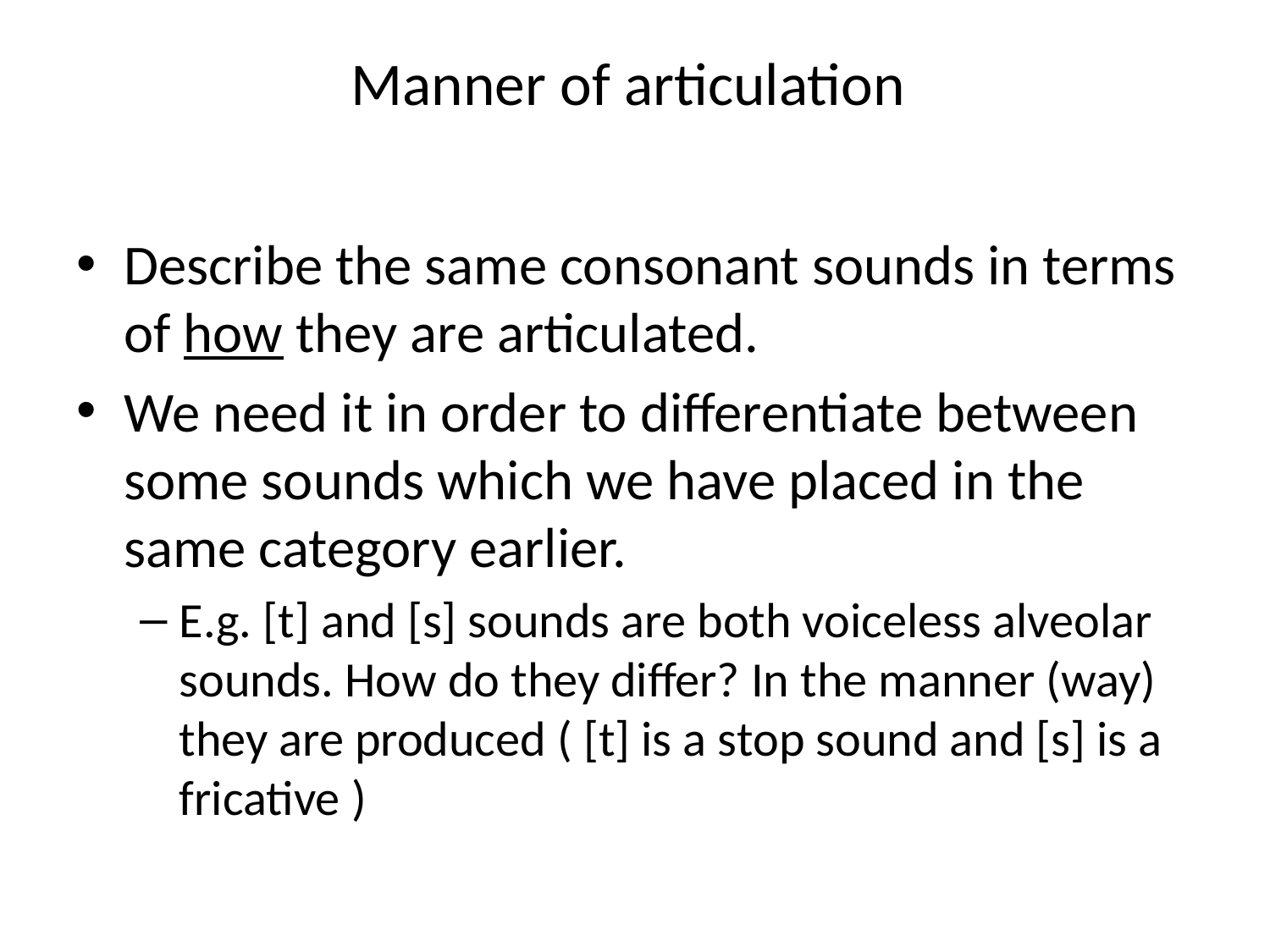

# Manner of articulation
Describe the same consonant sounds in terms of how they are articulated.
We need it in order to differentiate between some sounds which we have placed in the same category earlier.
E.g. [t] and [s] sounds are both voiceless alveolar sounds. How do they differ? In the manner (way) they are produced ( [t] is a stop sound and [s] is a fricative )